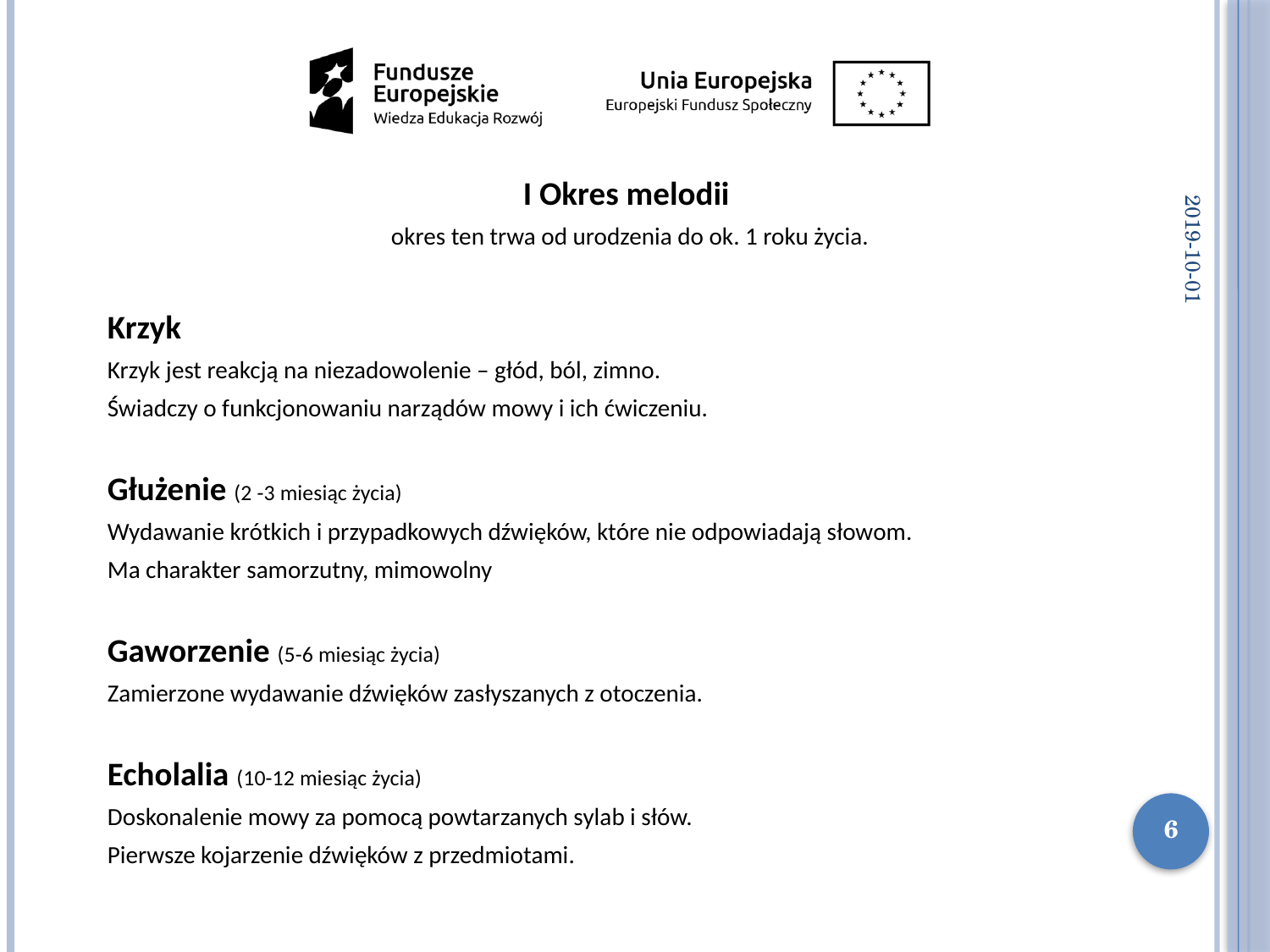

2019-10-01
I Okres melodii
okres ten trwa od urodzenia do ok. 1 roku życia.

Krzyk
Krzyk jest reakcją na niezadowolenie – głód, ból, zimno.
Świadczy o funkcjonowaniu narządów mowy i ich ćwiczeniu.

Głużenie (2 -3 miesiąc życia)
Wydawanie krótkich i przypadkowych dźwięków, które nie odpowiadają słowom.
Ma charakter samorzutny, mimowolny

Gaworzenie (5-6 miesiąc życia)
Zamierzone wydawanie dźwięków zasłyszanych z otoczenia.

Echolalia (10-12 miesiąc życia)
Doskonalenie mowy za pomocą powtarzanych sylab i słów.
Pierwsze kojarzenie dźwięków z przedmiotami.

6